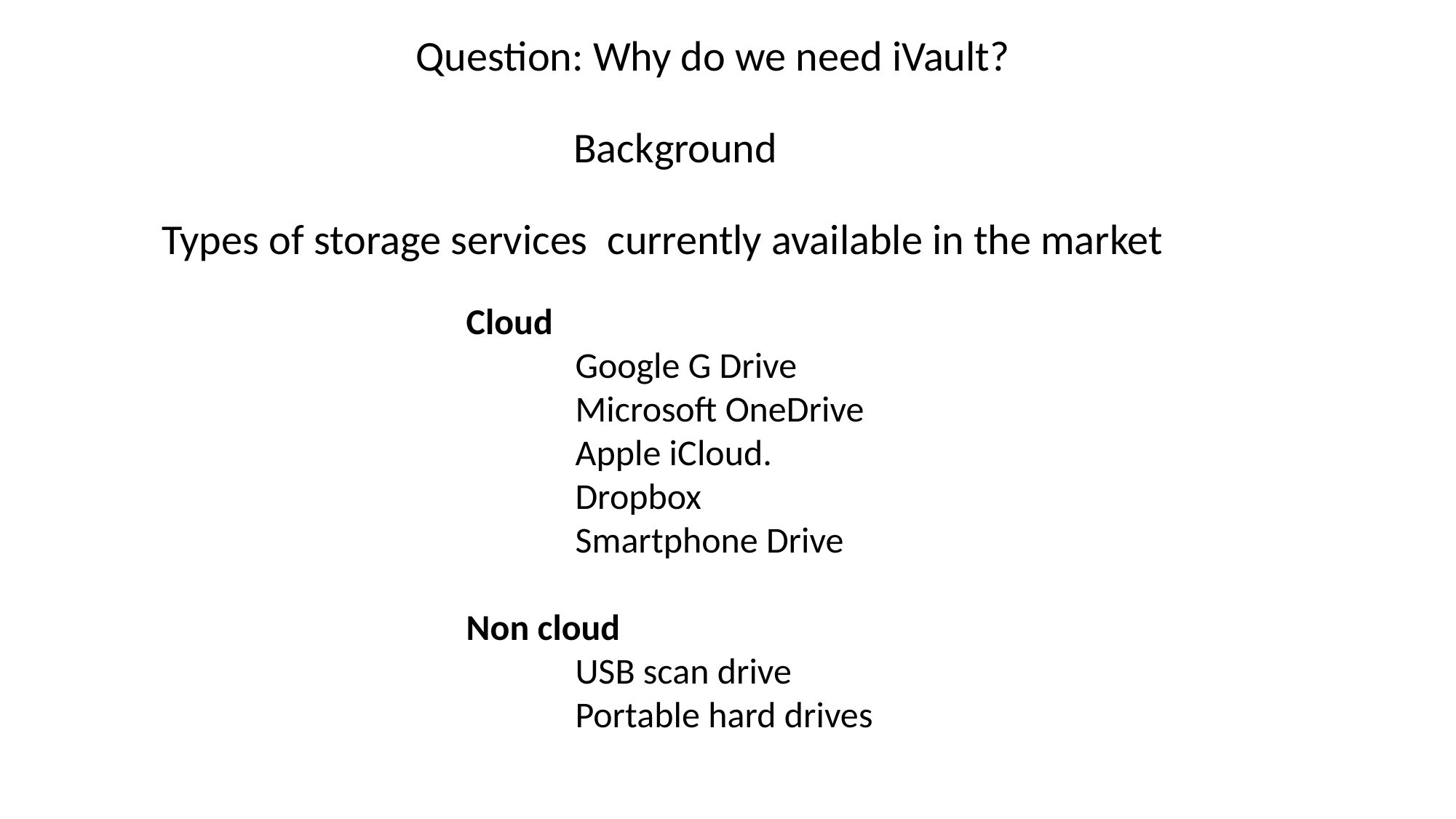

Question: Why do we need iVault?
Background
Types of storage services  currently available in the market
Cloud
	Google G Drive
	Microsoft OneDrive
	Apple iCloud.
	Dropbox
	Smartphone Drive

Non cloud
	USB scan drive
	Portable hard drives